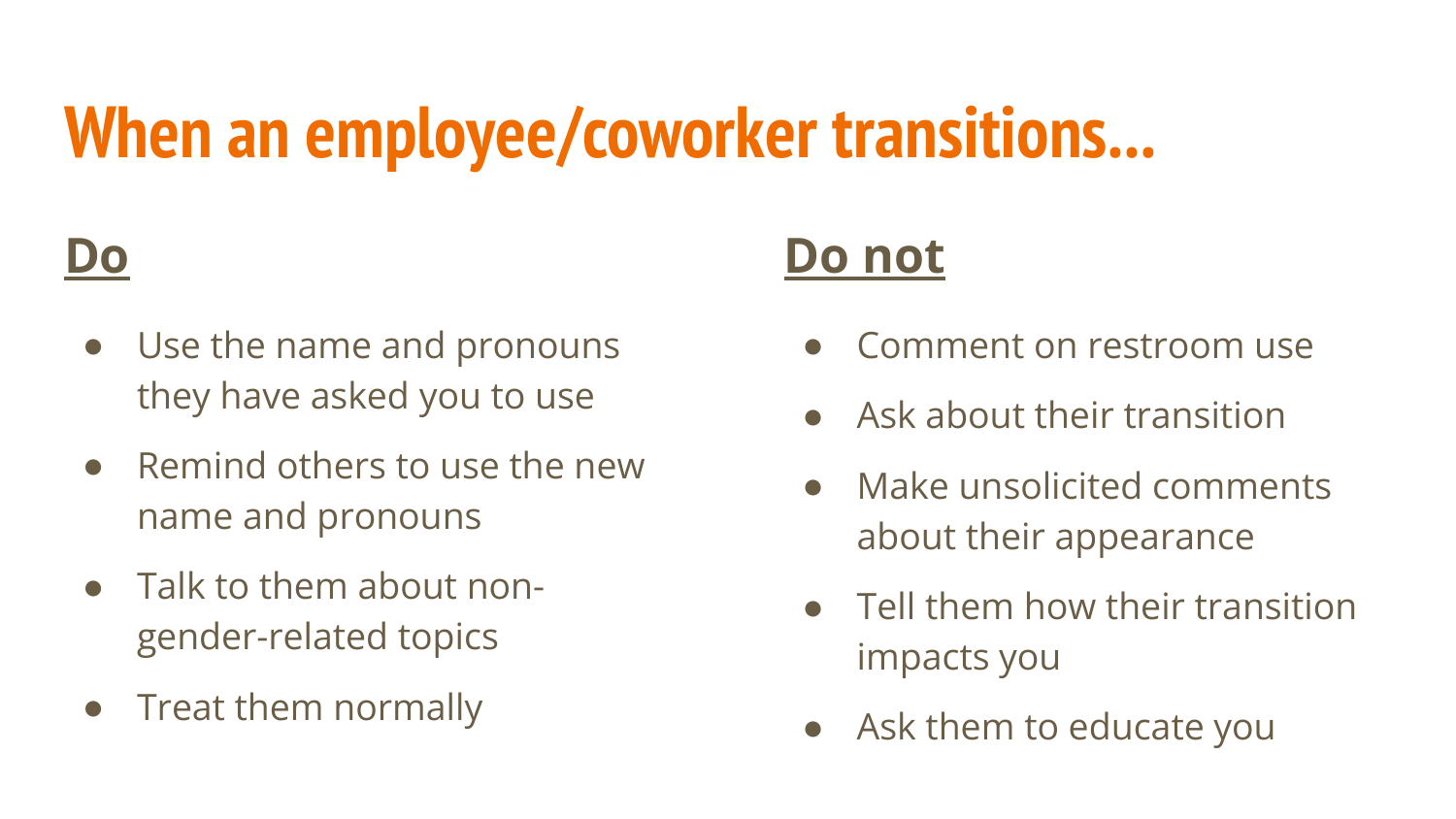

# When an employee/coworker transitions...
Do
Use the name and pronouns they have asked you to use
Remind others to use the new name and pronouns
Talk to them about non-gender-related topics
Treat them normally

Do not
Comment on restroom use
Ask about their transition
Make unsolicited comments about their appearance
Tell them how their transition impacts you
Ask them to educate you